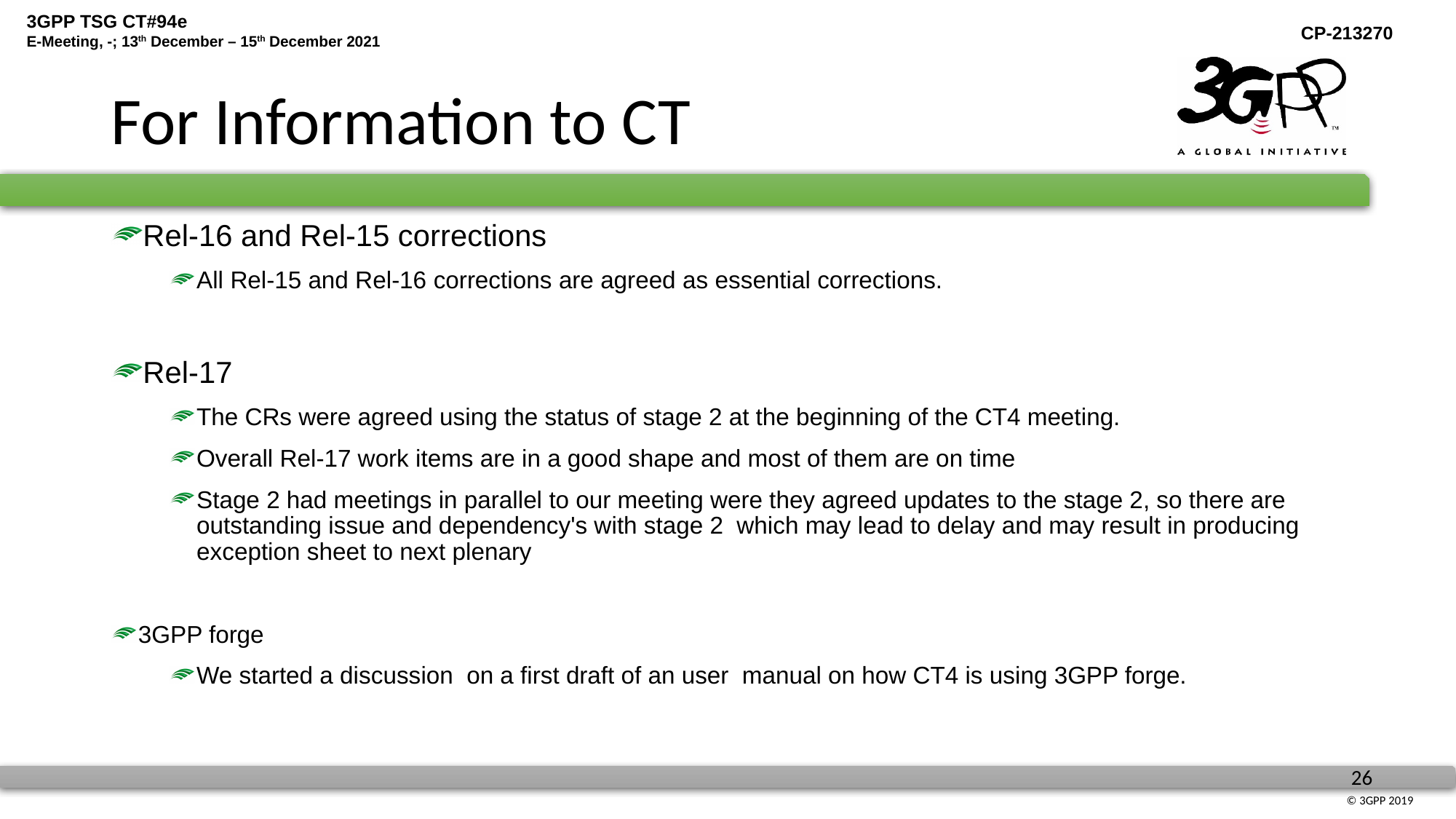

# For Information to CT
Rel-16 and Rel-15 corrections
All Rel-15 and Rel-16 corrections are agreed as essential corrections.

Rel-17
The CRs were agreed using the status of stage 2 at the beginning of the CT4 meeting.
Overall Rel-17 work items are in a good shape and most of them are on time
Stage 2 had meetings in parallel to our meeting were they agreed updates to the stage 2, so there are  outstanding issue and dependency's with stage 2  which may lead to delay and may result in producing exception sheet to next plenary

3GPP forge
We started a discussion  on a first draft of an user  manual on how CT4 is using 3GPP forge.